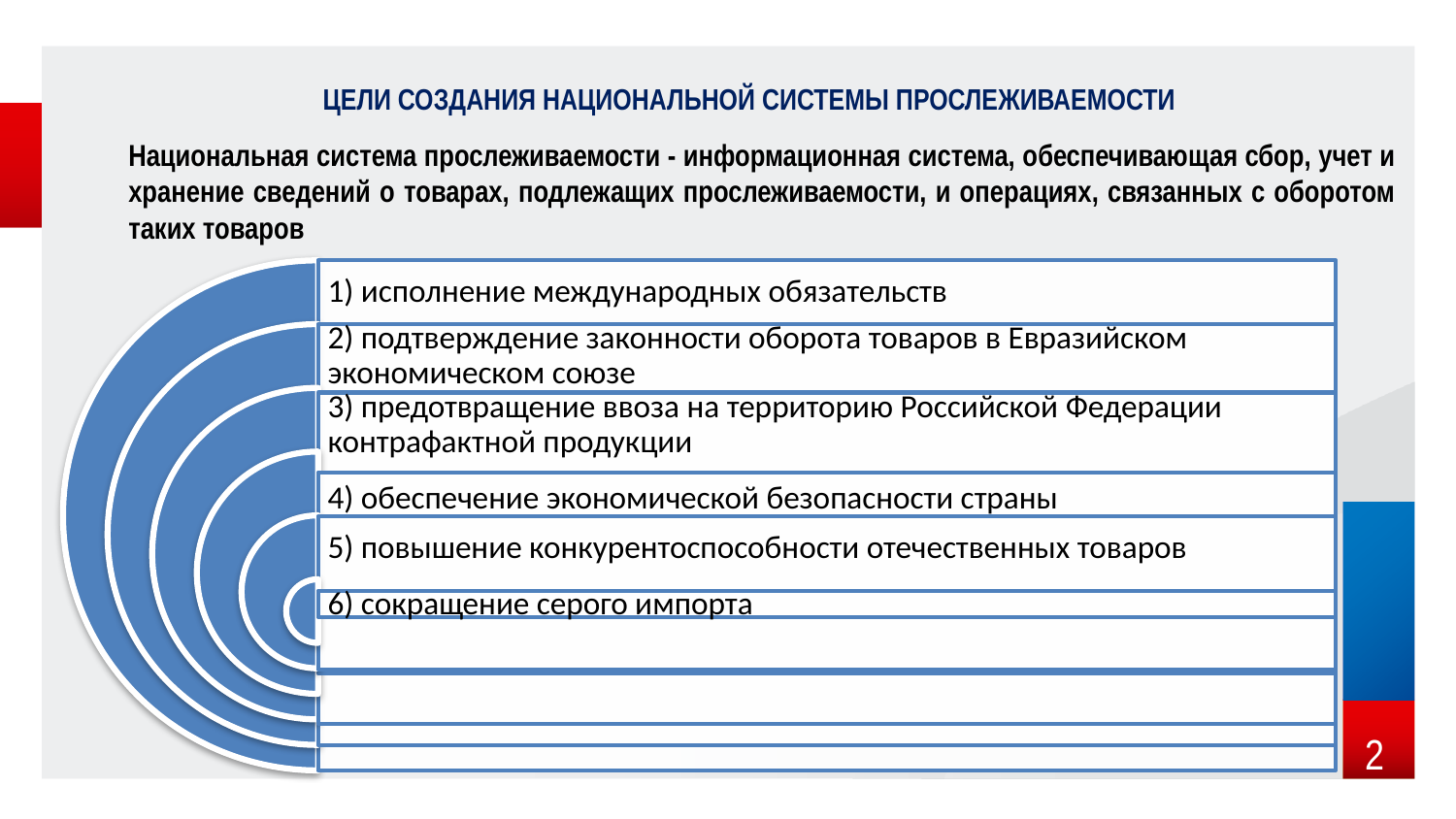

# ЦЕЛИ СОЗДАНИЯ национальной СИСТЕМЫ ПРОСЛЕЖИВАЕМОСТИ
Национальная система прослеживаемости - информационная система, обеспечивающая сбор, учет и хранение сведений о товарах, подлежащих прослеживаемости, и операциях, связанных с оборотом таких товаров

1) исполнение международных обязательств
2) подтверждение законности оборота товаров в Евразийском экономическом союзе
3) предотвращение ввоза на территорию Российской Федерации контрафактной продукции
4) обеспечение экономической безопасности страны
5) повышение конкурентоспособности отечественных товаров
6) сокращение серого импорта
2